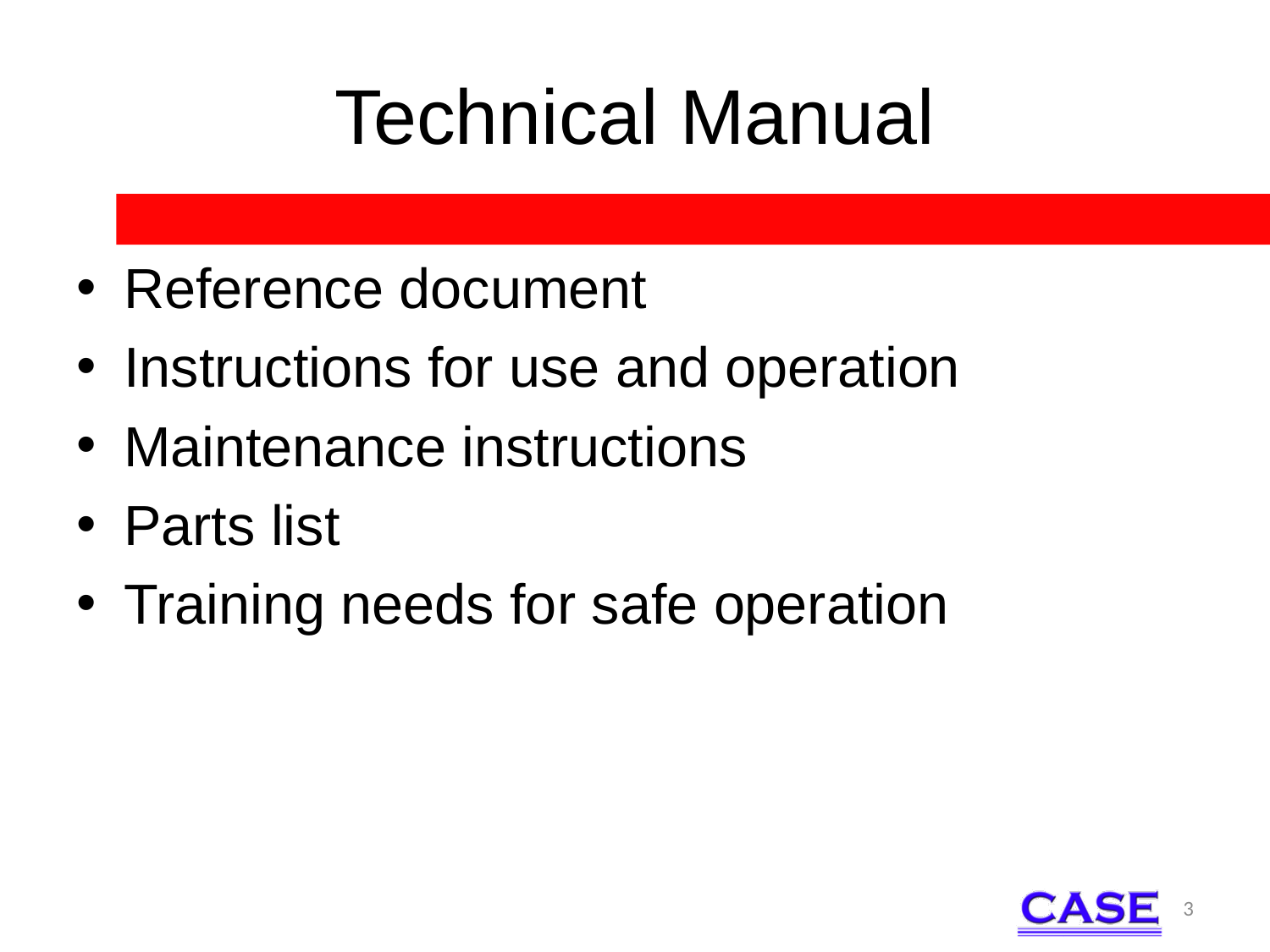

# Technical Manual
Reference document
Instructions for use and operation
Maintenance instructions
Parts list
Training needs for safe operation
3